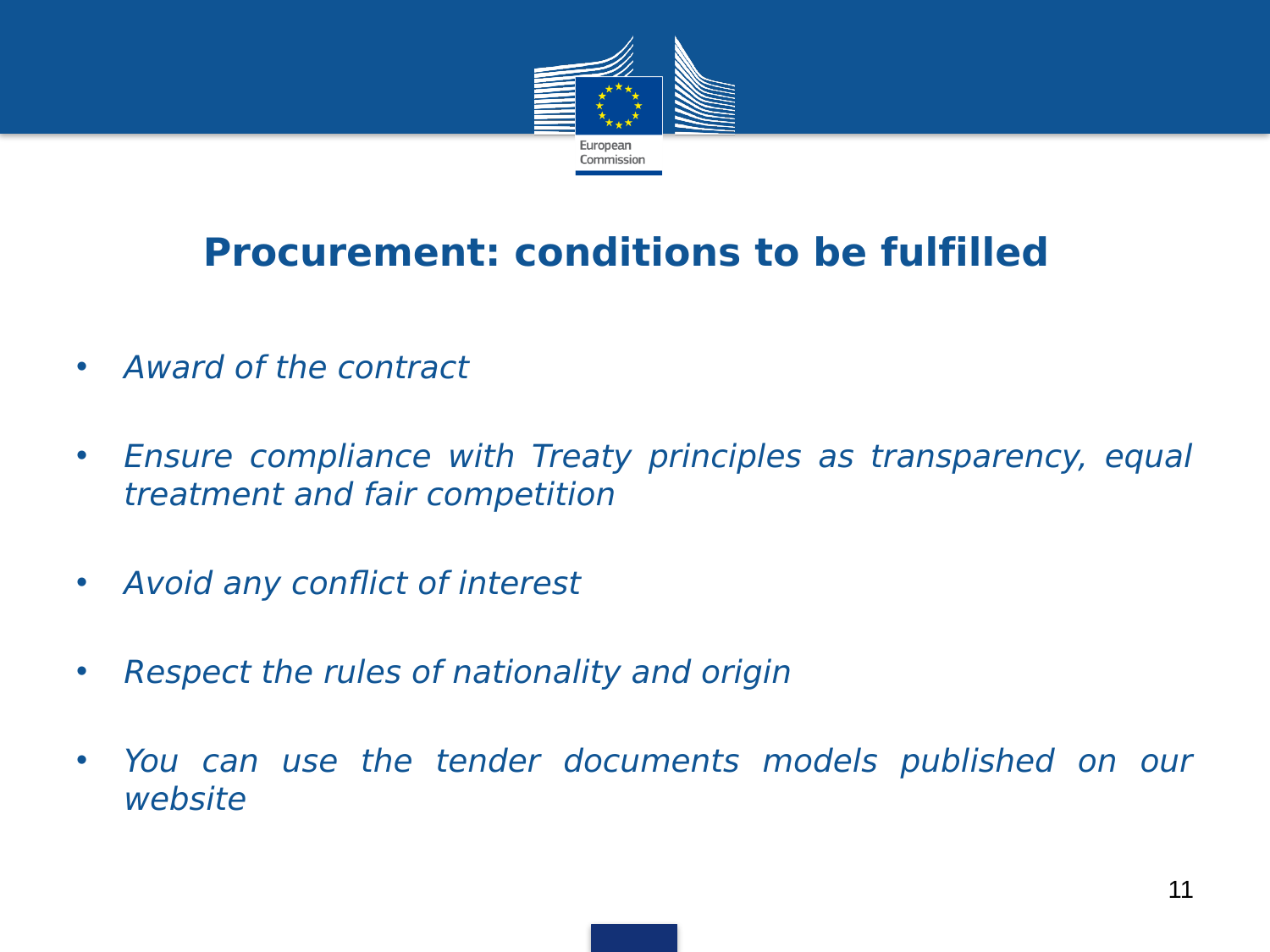

# Procurement: conditions to be fulfilled

Award of the contract

Ensure compliance with Treaty principles as transparency, equal treatment and fair competition

Avoid any conflict of interest

Respect the rules of nationality and origin

You can use the tender documents models published on our website

11